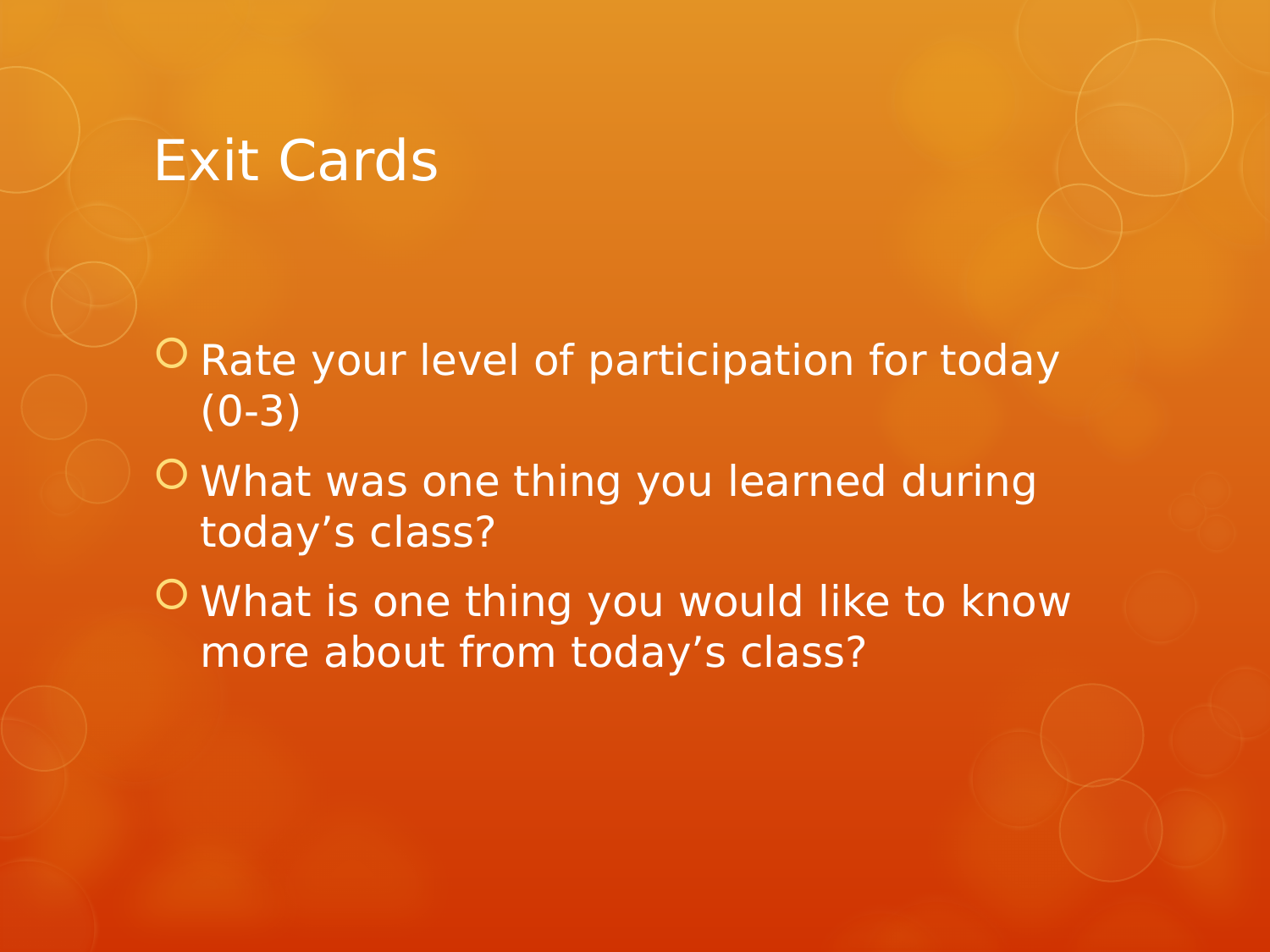

# Exit Cards
Rate your level of participation for today (0-3)
What was one thing you learned during today’s class?
What is one thing you would like to know more about from today’s class?